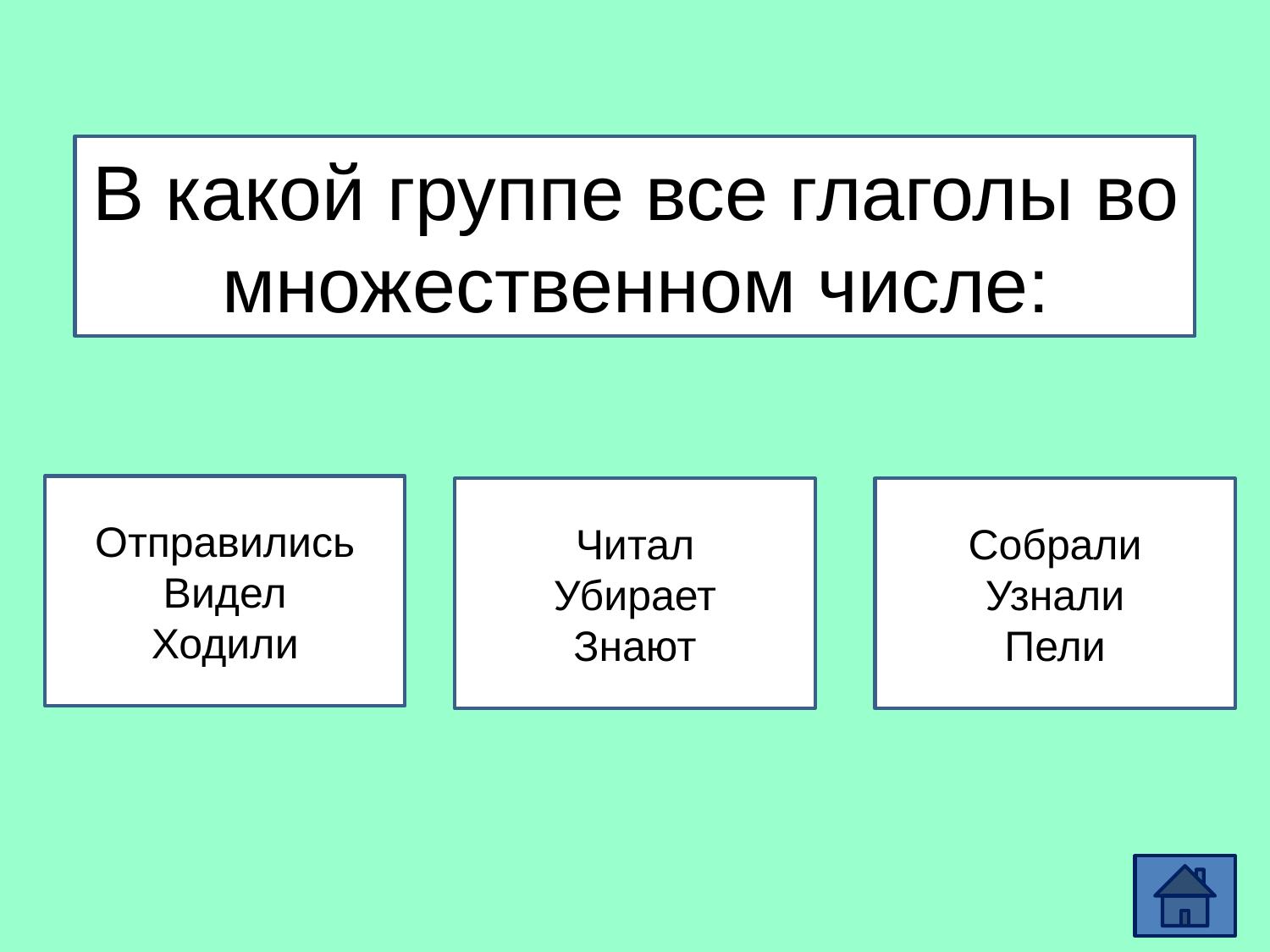

# В какой группе все глаголы во множественном числе:
Отправились
Видел
Ходили
Читал
Убирает
Знают
Собрали
Узнали
Пели